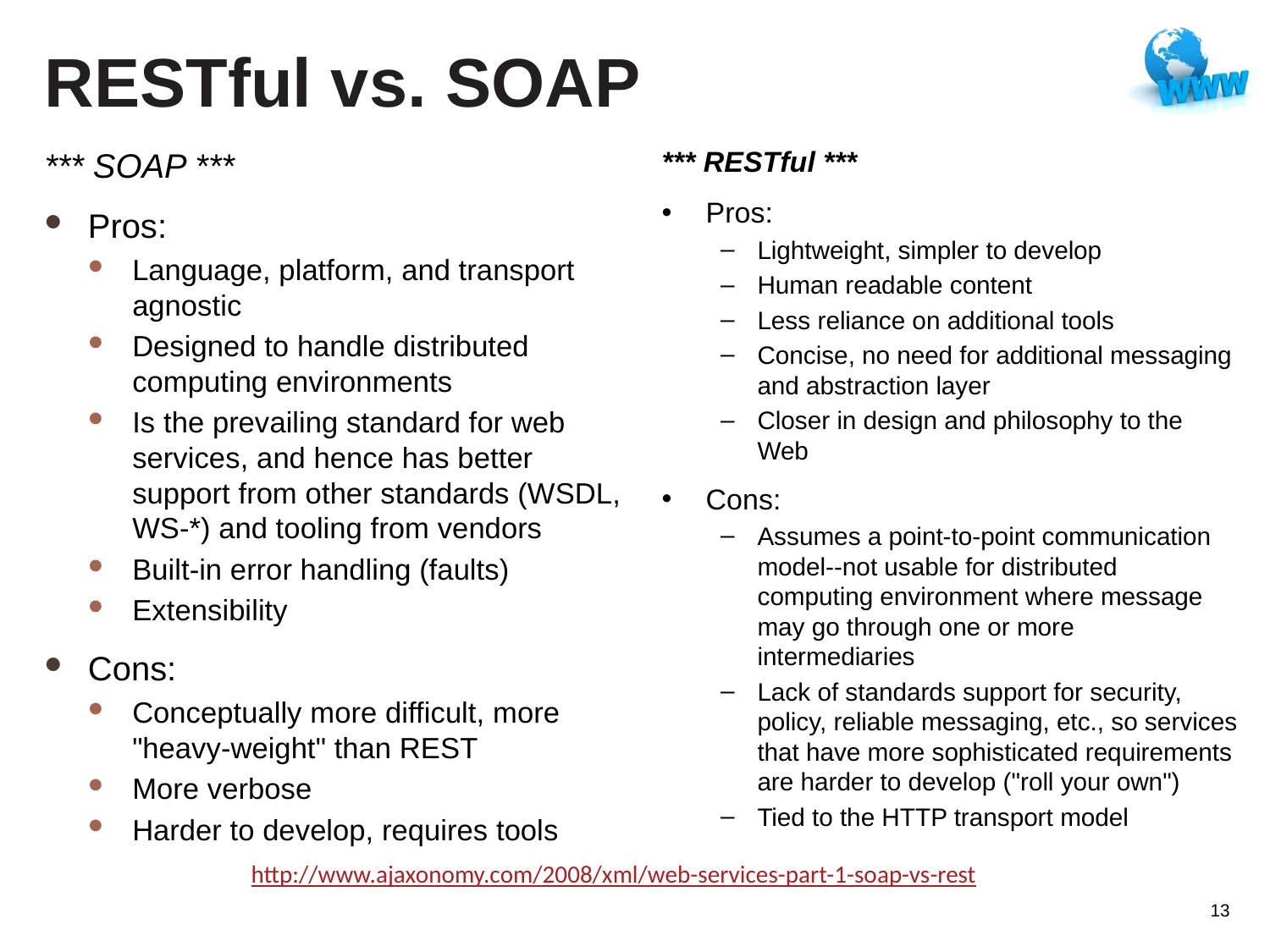

# RESTful vs. SOAP
*** RESTful ***
Pros:
Lightweight, simpler to develop
Human readable content
Less reliance on additional tools
Concise, no need for additional messaging and abstraction layer
Closer in design and philosophy to the Web
Cons:
Assumes a point-to-point communication model--not usable for distributed computing environment where message may go through one or more intermediaries
Lack of standards support for security, policy, reliable messaging, etc., so services that have more sophisticated requirements are harder to develop ("roll your own")
Tied to the HTTP transport model
*** SOAP ***
Pros:
Language, platform, and transport agnostic
Designed to handle distributed computing environments
Is the prevailing standard for web services, and hence has better support from other standards (WSDL, WS-*) and tooling from vendors
Built-in error handling (faults)
Extensibility
Cons:
Conceptually more difficult, more "heavy-weight" than REST
More verbose
Harder to develop, requires tools
http://www.ajaxonomy.com/2008/xml/web-services-part-1-soap-vs-rest
13